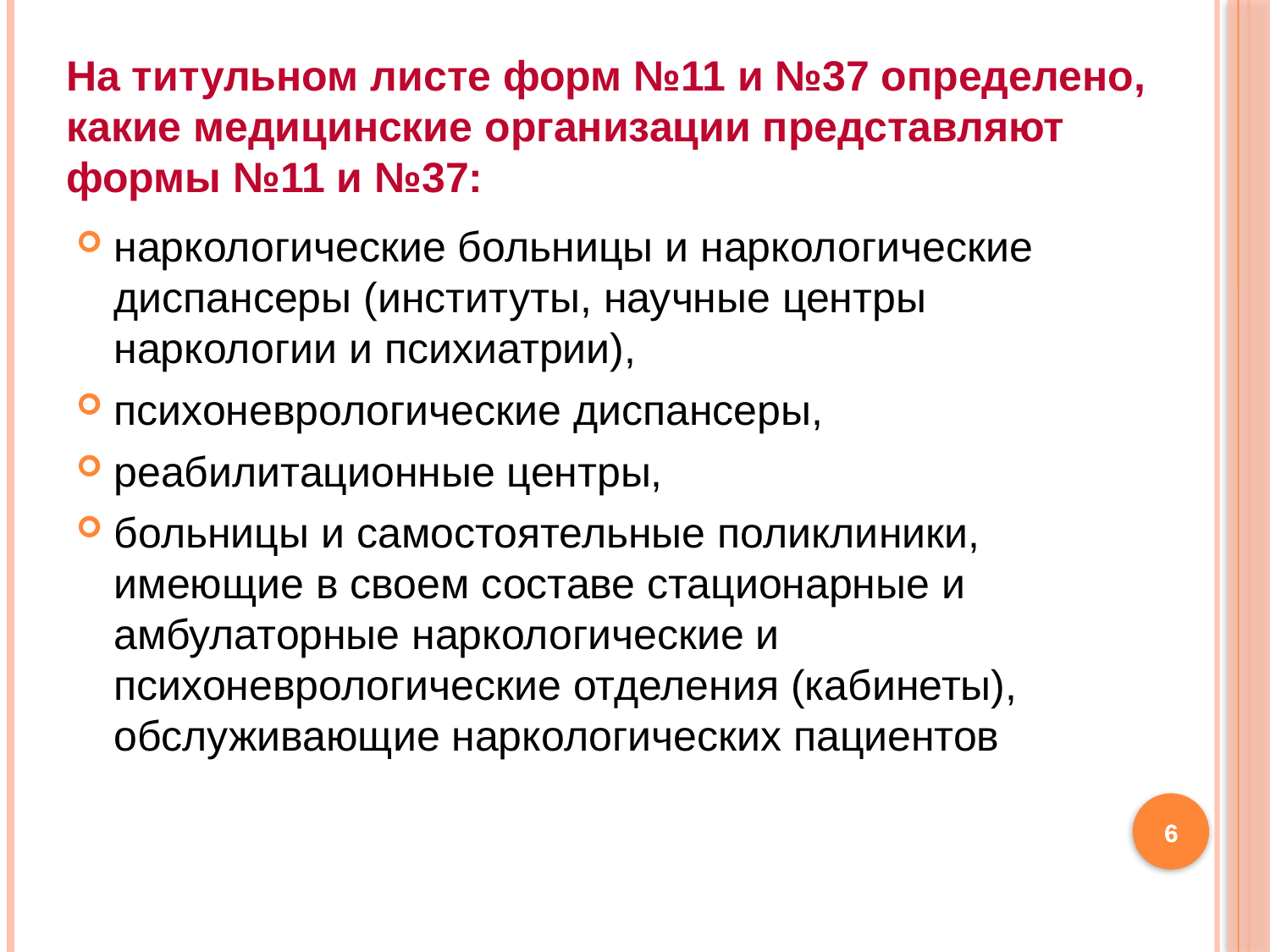

# На титульном листе форм №11 и №37 определено, какие медицинские организации представляют формы №11 и №37:
наркологические больницы и наркологические диспансеры (институты, научные центры наркологии и психиатрии),
психоневрологические диспансеры,
реабилитационные центры,
больницы и самостоятельные поликлиники, имеющие в своем составе стационарные и амбулаторные наркологические и психоневрологические отделения (кабинеты), обслуживающие наркологических пациентов
6
6